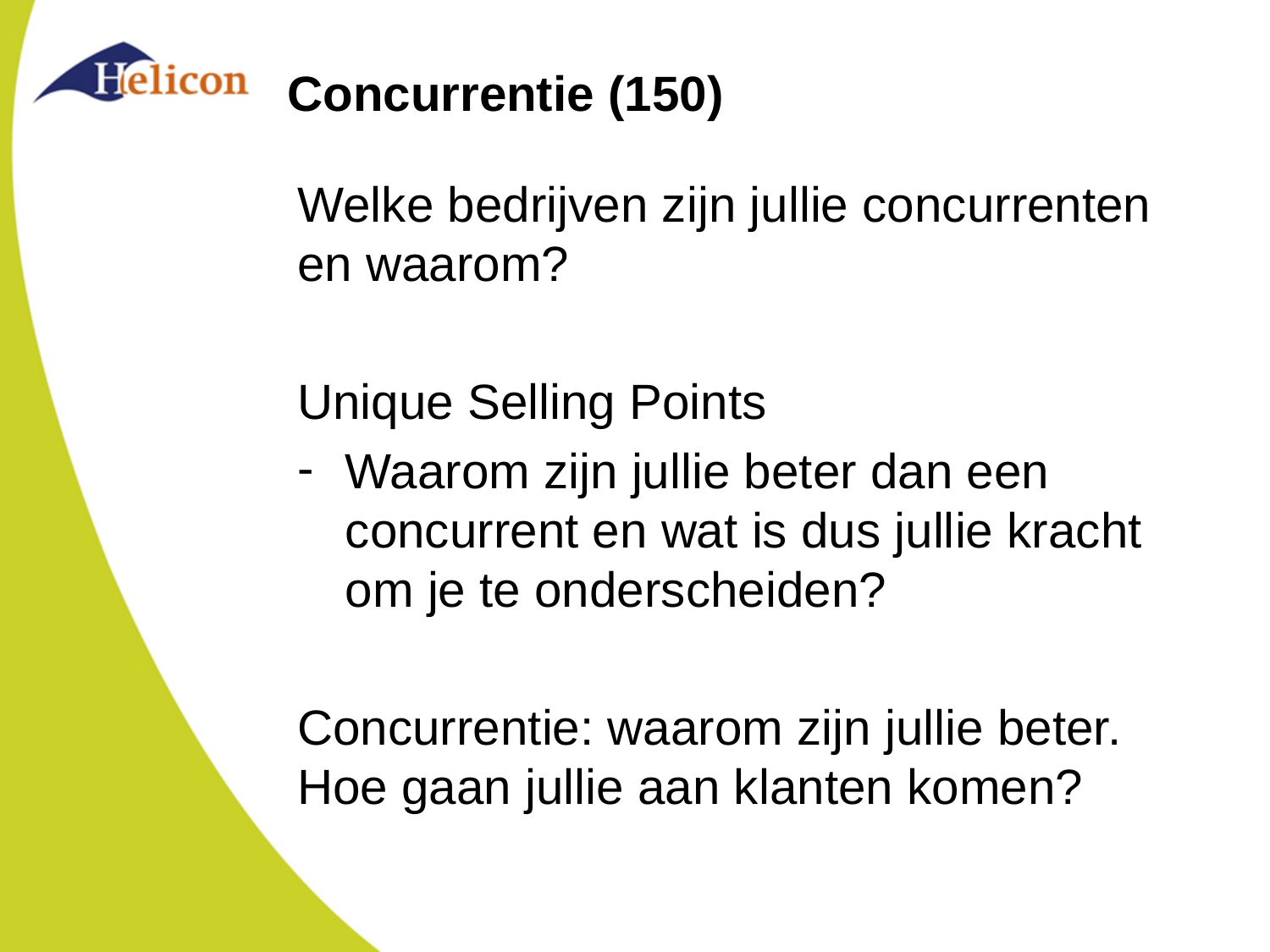

# Concurrentie (150)
Welke bedrijven zijn jullie concurrenten en waarom?

Unique Selling Points
Waarom zijn jullie beter dan een concurrent en wat is dus jullie kracht om je te onderscheiden?

Concurrentie: waarom zijn jullie beter. Hoe gaan jullie aan klanten komen?